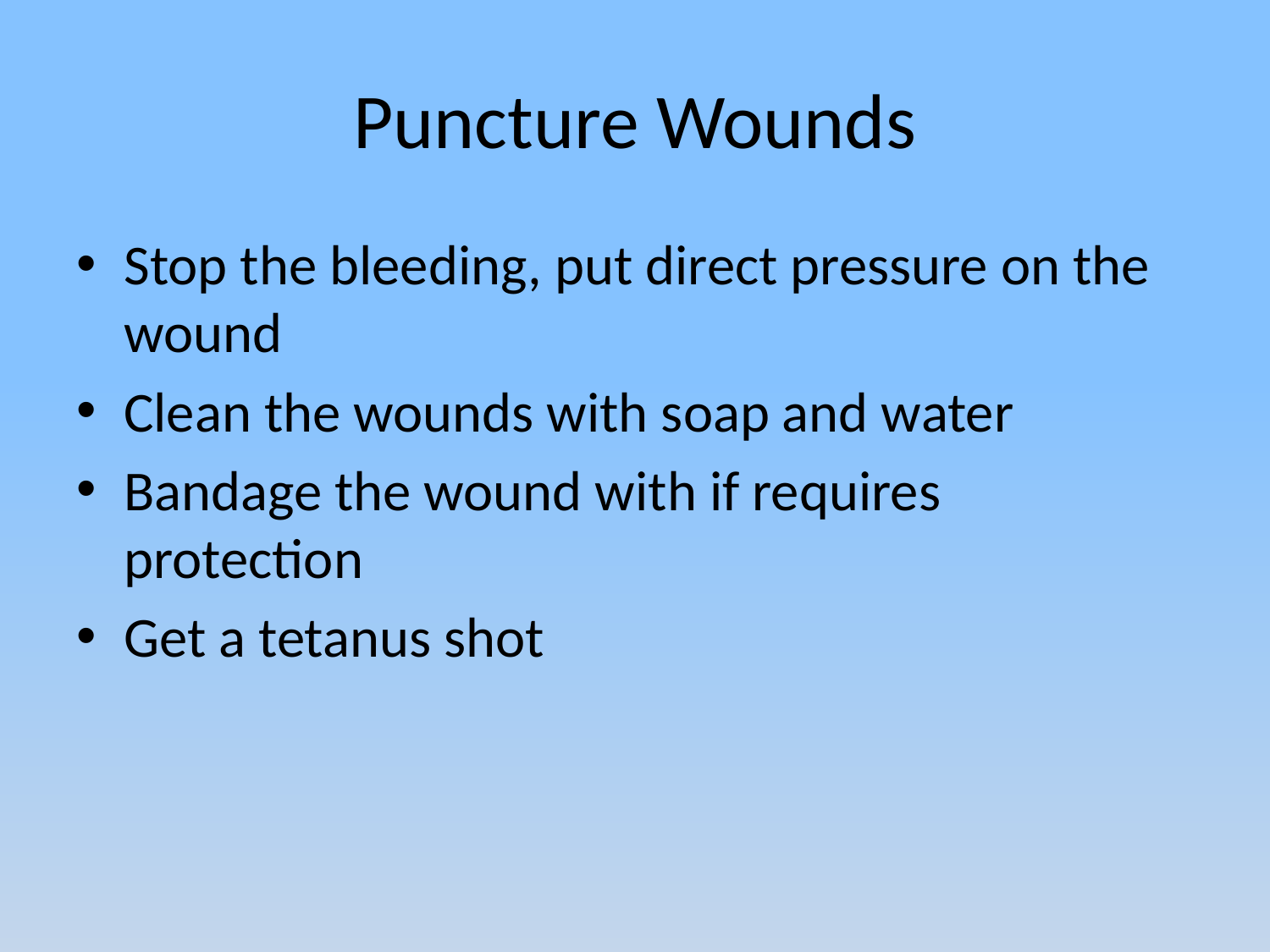

# Puncture Wounds
Stop the bleeding, put direct pressure on the wound
Clean the wounds with soap and water
Bandage the wound with if requires protection
Get a tetanus shot